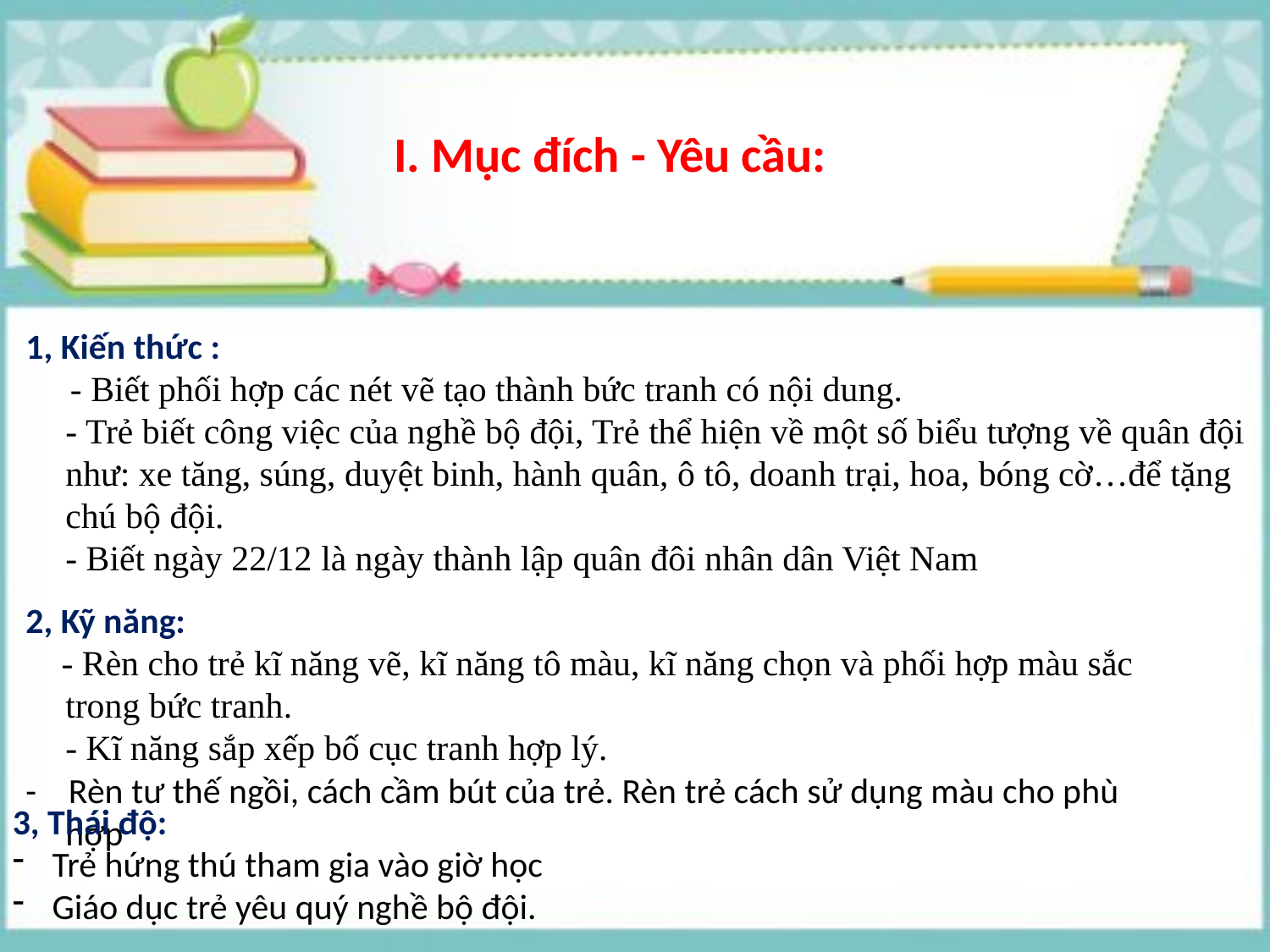

I. Mục đích - Yêu cầu:
1, Kiến thức :
     - Biết phối hợp các nét vẽ tạo thành bức tranh có nội dung.
- Trẻ biết công việc của nghề bộ đội, Trẻ thể hiện về một số biểu tượng về quân đội như: xe tăng, súng, duyệt binh, hành quân, ô tô, doanh trại, hoa, bóng cờ…để tặng chú bộ đội.
- Biết ngày 22/12 là ngày thành lập quân đôi nhân dân Việt Nam
2, Kỹ năng:
    - Rèn cho trẻ kĩ năng vẽ, kĩ năng tô màu, kĩ năng chọn và phối hợp màu sắc trong bức tranh.
- Kĩ năng sắp xếp bố cục tranh hợp lý.
-    Rèn tư thế ngồi, cách cầm bút của trẻ. Rèn trẻ cách sử dụng màu cho phù hợp
3, Thái độ:
Trẻ hứng thú tham gia vào giờ học
Giáo dục trẻ yêu quý nghề bộ đội.